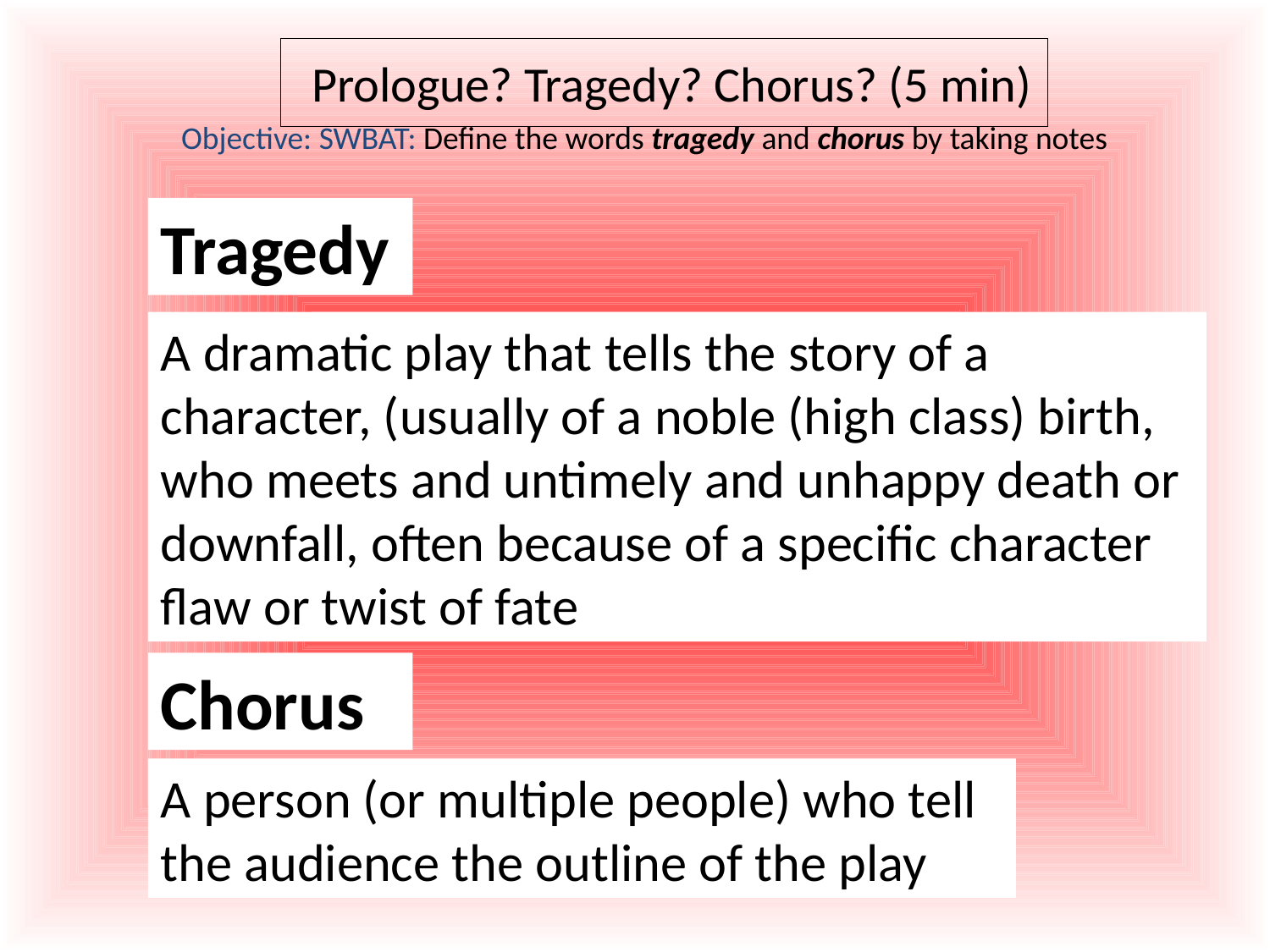

Content (The knowledge you’ll master today)
SWBAT:
Create rough draft classroom norms for 10 different situations
Create class-wide final-draft classroom norms for 10 different situations
Define the word “norm” and explain why it is important to have norms

# Prologue? Tragedy? Chorus? (5 min)
Objective: SWBAT: Define the words tragedy and chorus by taking notes
Tragedy
A dramatic play that tells the story of a character, (usually of a noble (high class) birth, who meets and untimely and unhappy death or downfall, often because of a specific character flaw or twist of fate
Chorus
A person (or multiple people) who tell the audience the outline of the play